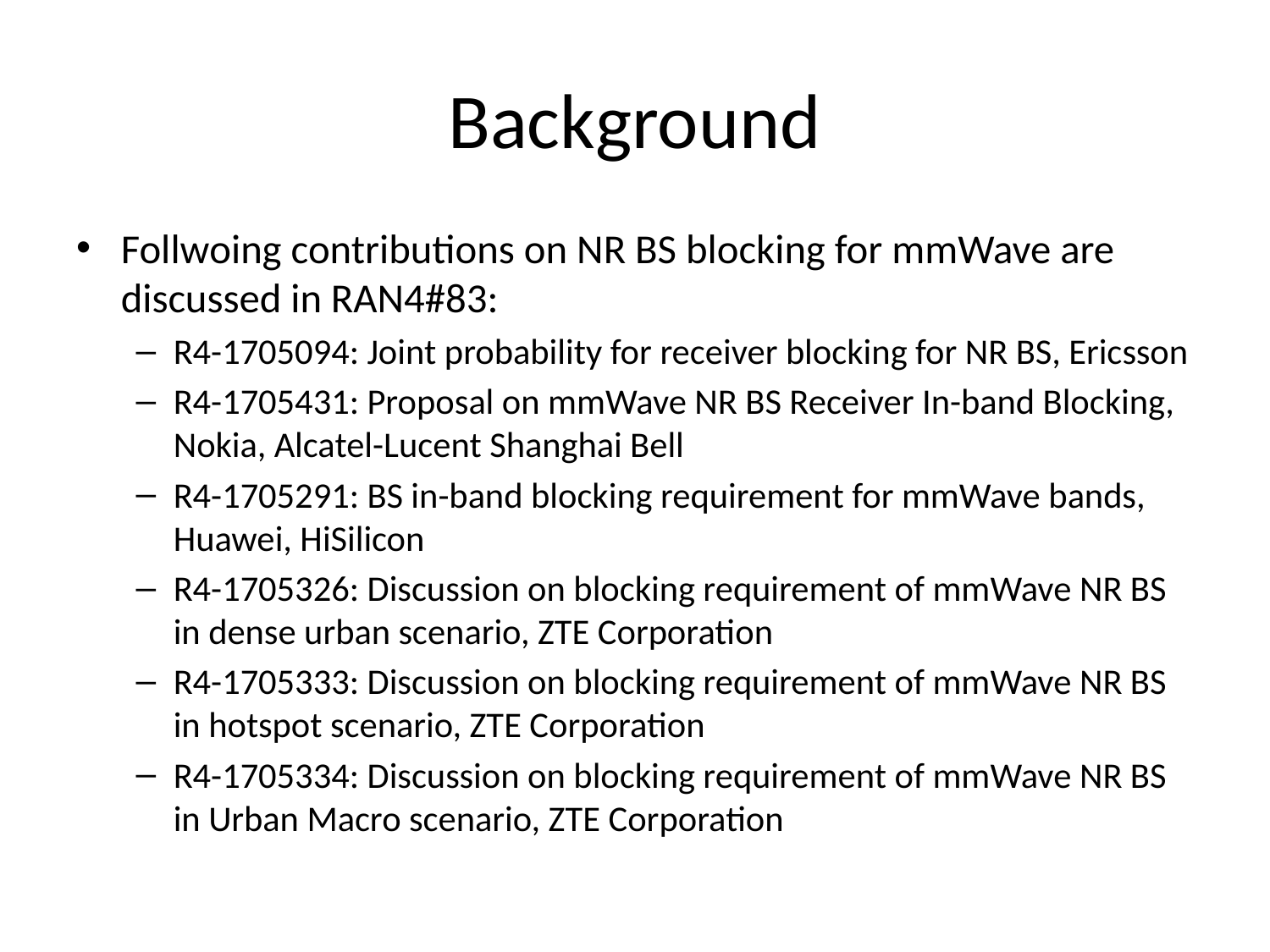

# Background
Follwoing contributions on NR BS blocking for mmWave are discussed in RAN4#83:
R4-1705094: Joint probability for receiver blocking for NR BS, Ericsson
R4-1705431: Proposal on mmWave NR BS Receiver In-band Blocking, Nokia, Alcatel-Lucent Shanghai Bell
R4-1705291: BS in-band blocking requirement for mmWave bands, Huawei, HiSilicon
R4-1705326: Discussion on blocking requirement of mmWave NR BS in dense urban scenario, ZTE Corporation
R4-1705333: Discussion on blocking requirement of mmWave NR BS in hotspot scenario, ZTE Corporation
R4-1705334: Discussion on blocking requirement of mmWave NR BS in Urban Macro scenario, ZTE Corporation